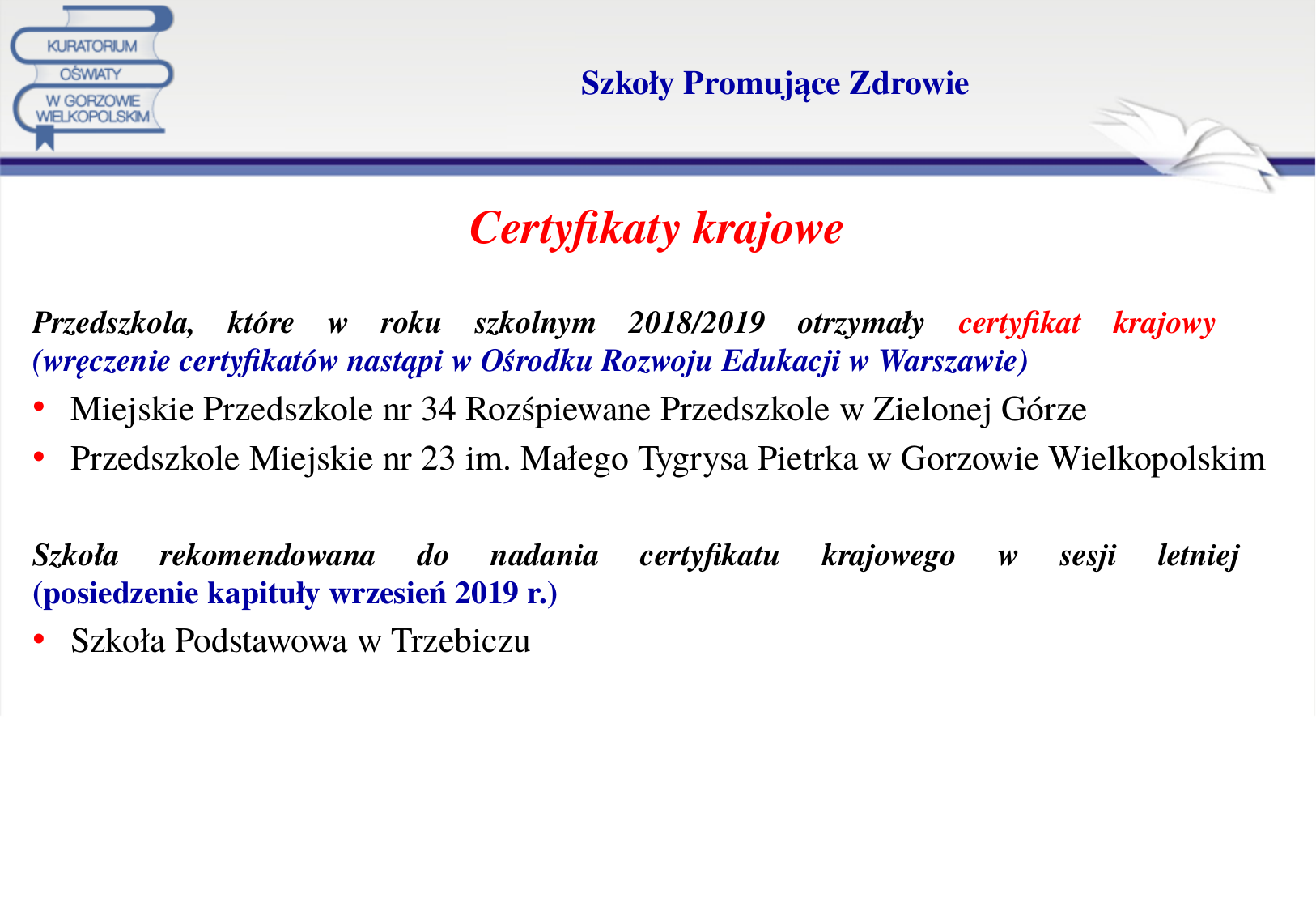

# Szkoły Promujące Zdrowie
Certyfikaty krajowe

Przedszkola, które w roku szkolnym 2018/2019 otrzymały certyfikat krajowy
(wręczenie certyfikatów nastąpi w Ośrodku Rozwoju Edukacji w Warszawie)
Miejskie Przedszkole nr 34 Rozśpiewane Przedszkole w Zielonej Górze
Przedszkole Miejskie nr 23 im. Małego Tygrysa Pietrka w Gorzowie Wielkopolskim

Szkoła rekomendowana do nadania certyfikatu krajowego w sesji letniej
(posiedzenie kapituły wrzesień 2019 r.)
Szkoła Podstawowa w Trzebiczu